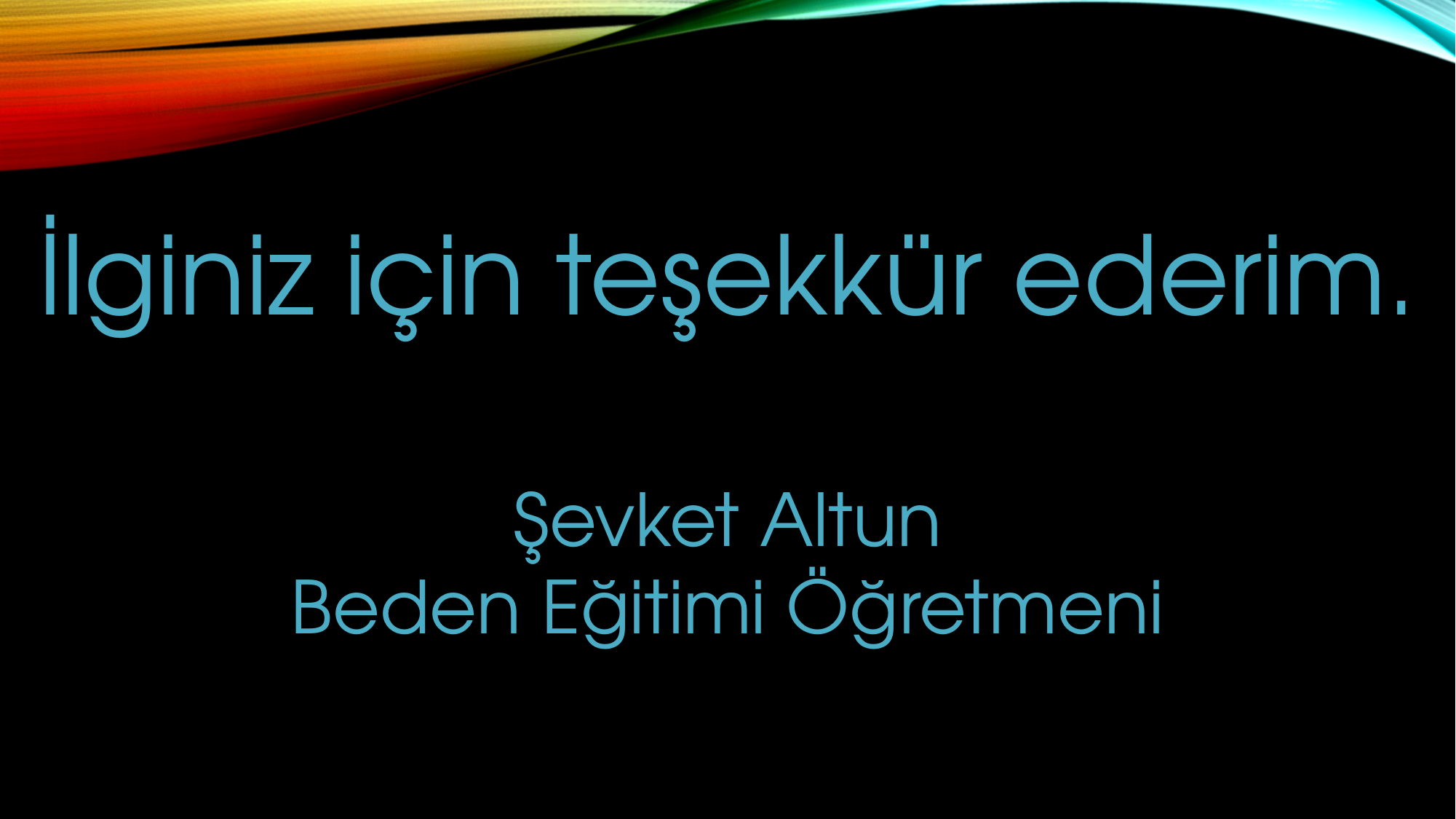

#
İlginiz için teşekkür ederim.

Şevket Altun
Beden Eğitimi Öğretmeni